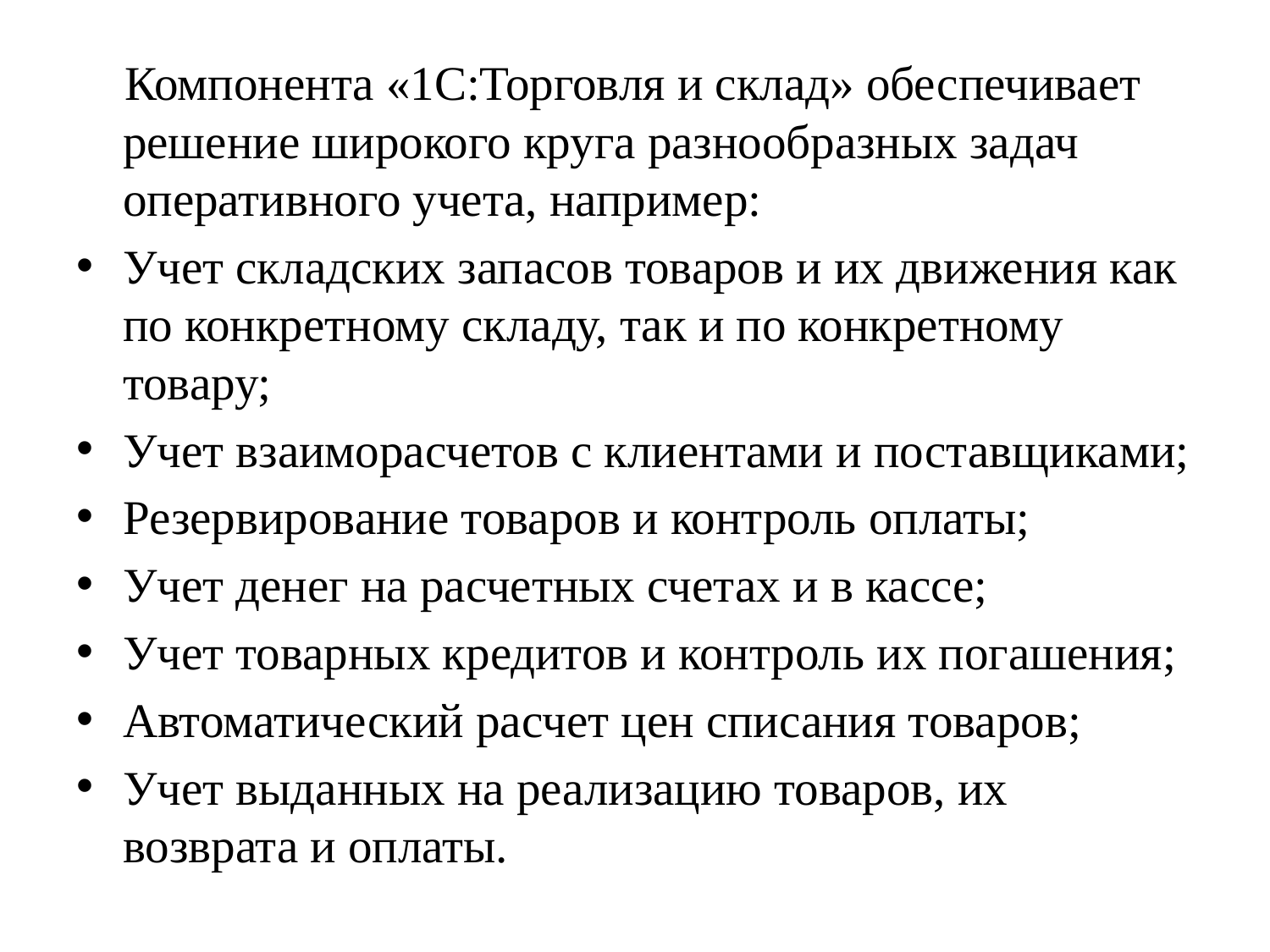

Компонента «1С:Торговля и склад» обеспечивает решение широкого круга разнообразных задач оперативного учета, например:
Учет складских запасов товаров и их движения как по конкретному складу, так и по конкретному товару;
Учет взаиморасчетов с клиентами и поставщиками;
Резервирование товаров и контроль оплаты;
Учет денег на расчетных счетах и в кассе;
Учет товарных кредитов и контроль их погашения;
Автоматический расчет цен списания товаров;
Учет выданных на реализацию товаров, их возврата и оплаты.